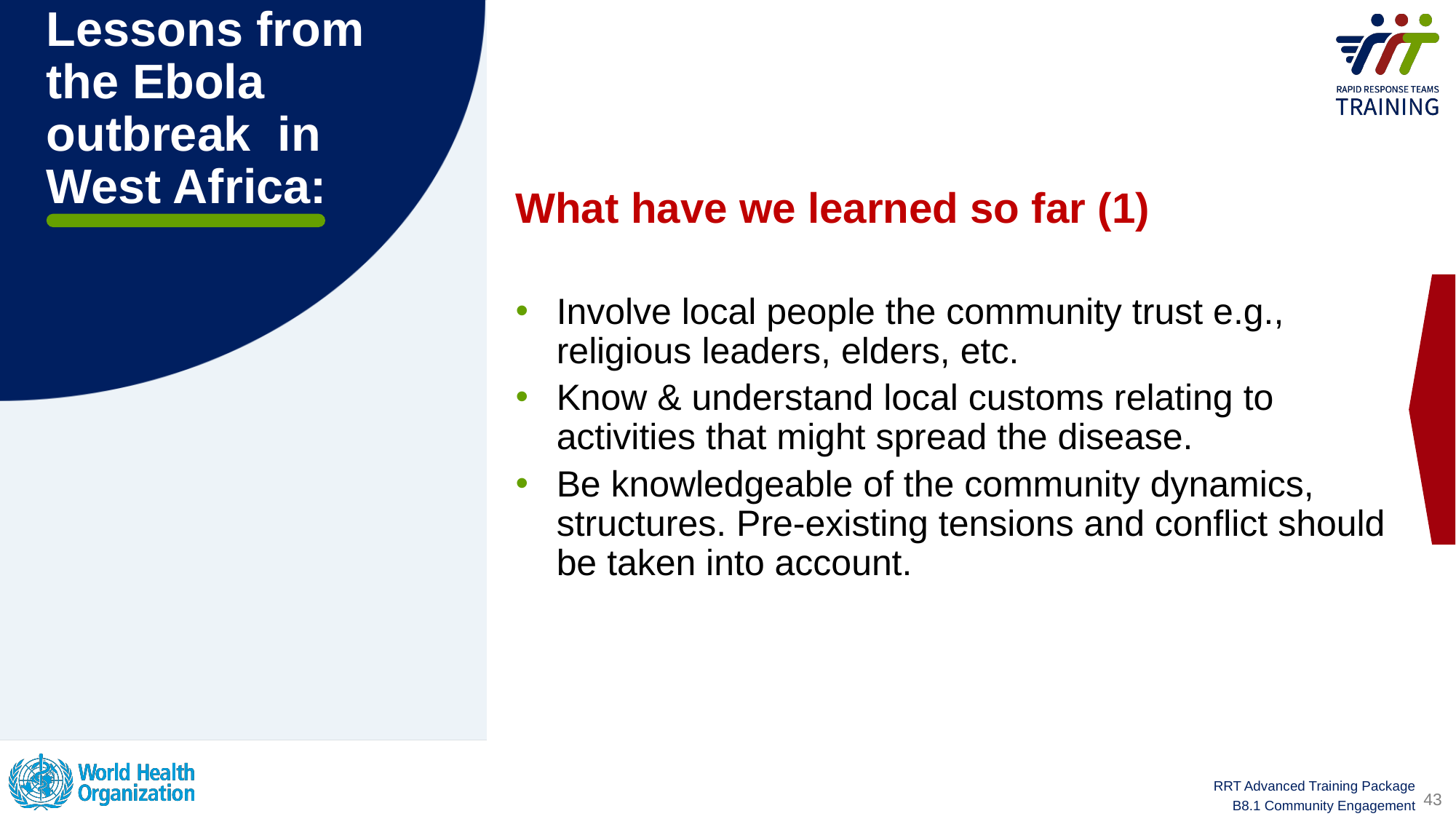

Lessons from the Ebola outbreak  in West Africa:
What have we learned so far (1)

Involve local people the community trust e.g., religious leaders, elders, etc.
Know & understand local customs relating to activities that might spread the disease.
Be knowledgeable of the community dynamics, structures. Pre-existing tensions and conflict should be taken into account.